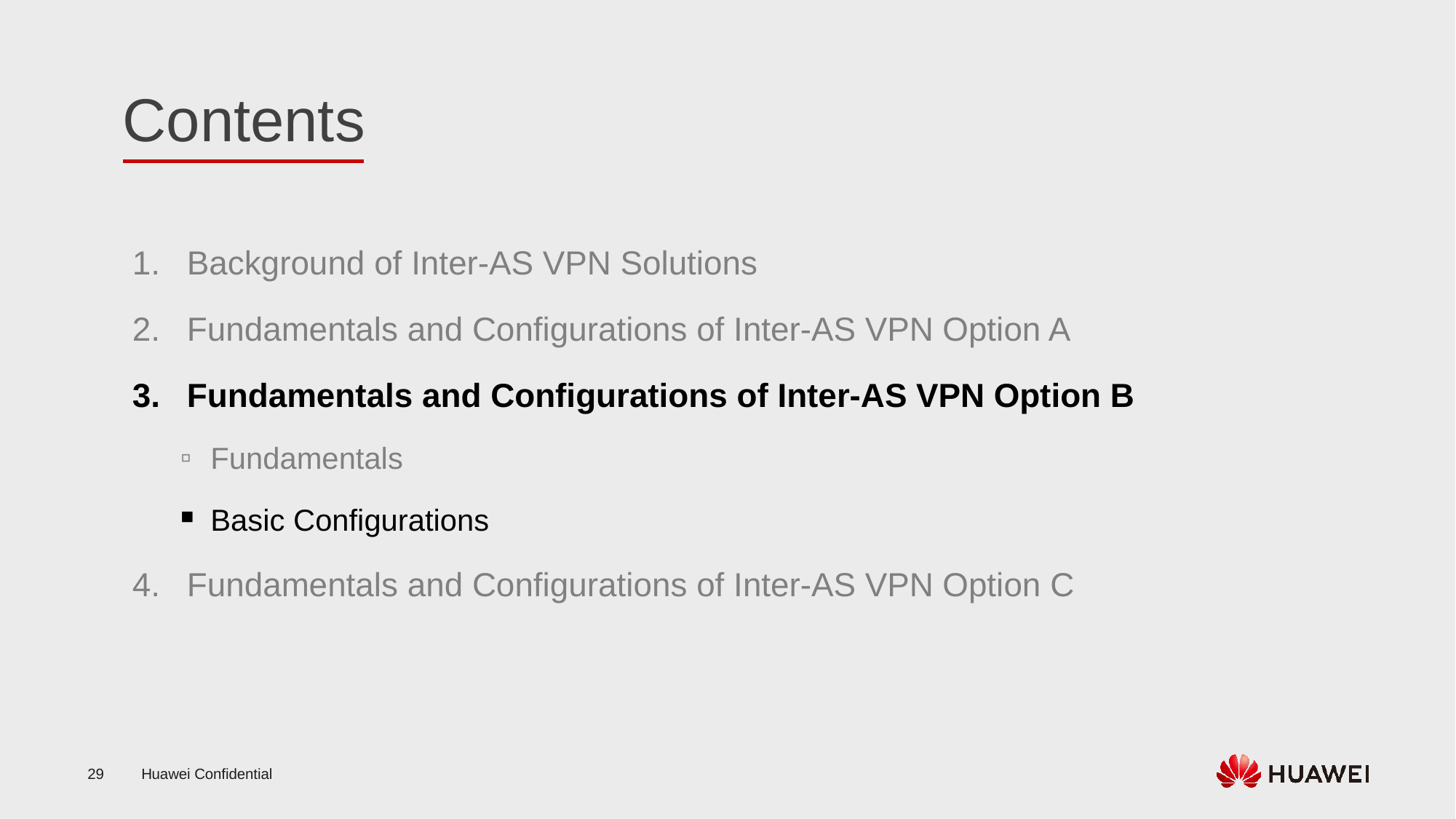

Background of Inter-AS VPN Solutions
Fundamentals and Configurations of Inter-AS VPN Option A
Fundamentals and Configurations of Inter-AS VPN Option B
Fundamentals
Basic Configurations
Fundamentals and Configurations of Inter-AS VPN Option C